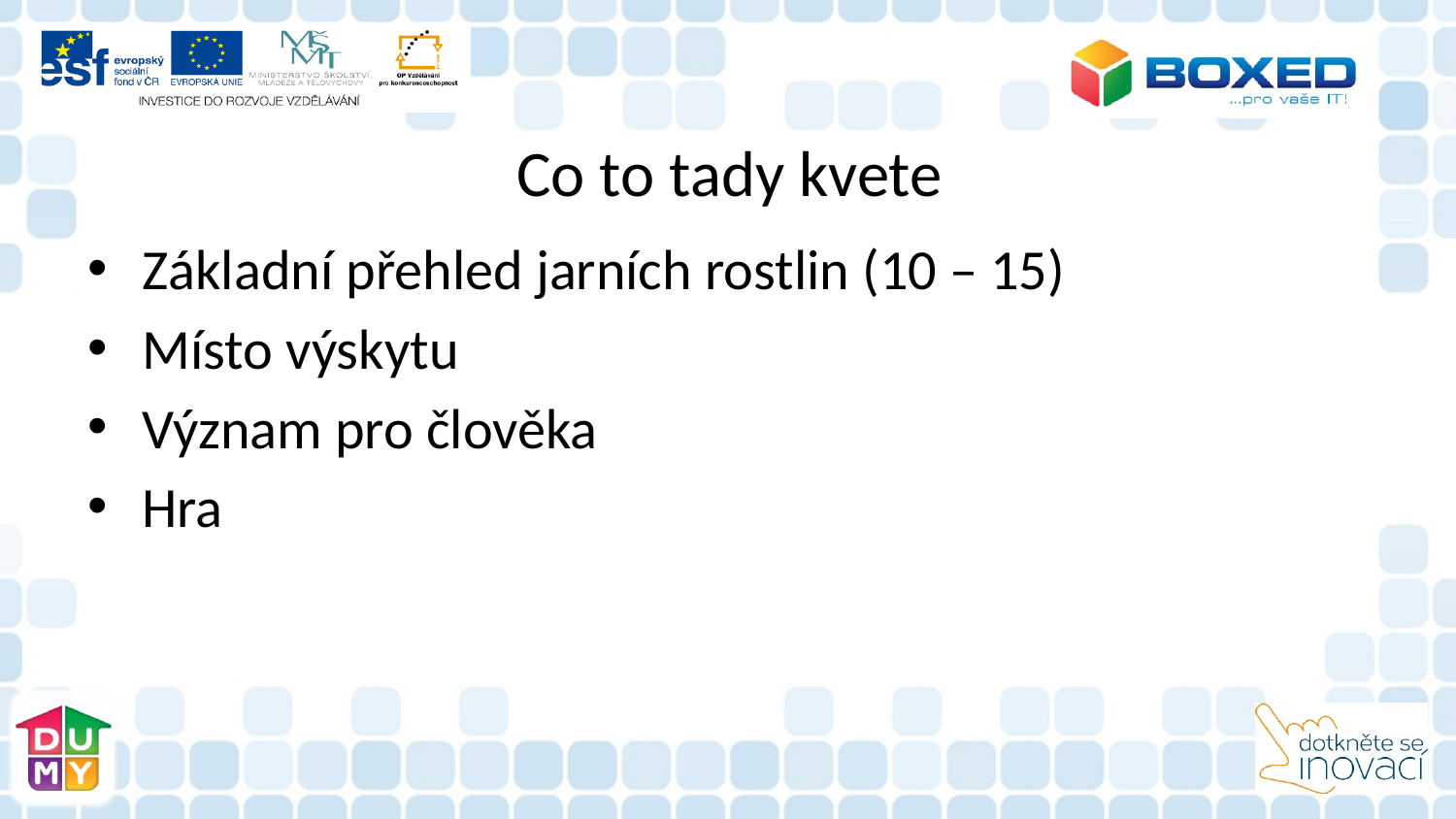

# Co to tady kvete
Základní přehled jarních rostlin (10 – 15)
Místo výskytu
Význam pro člověka
Hra